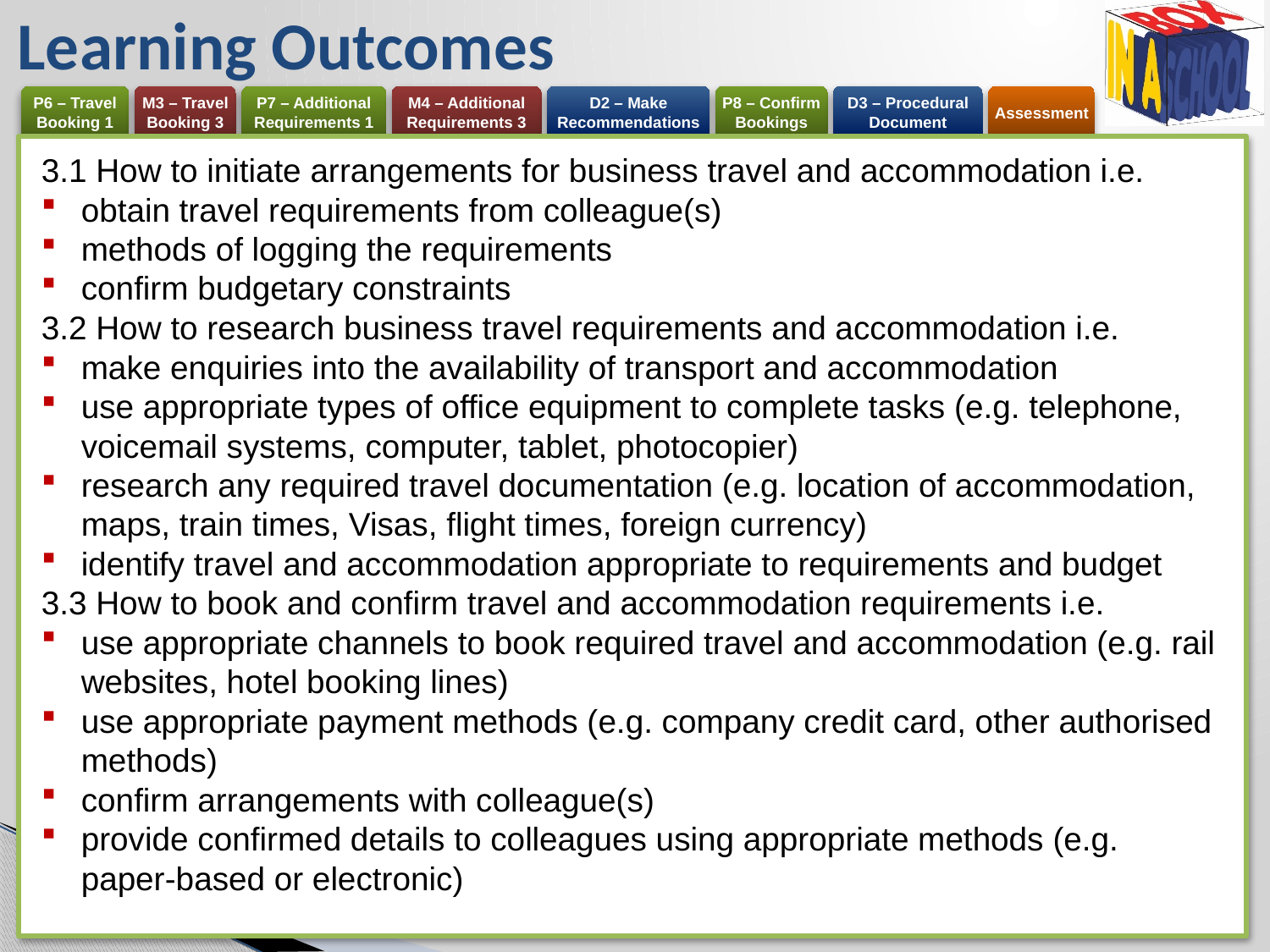

# Learning Outcomes
3.1 How to initiate arrangements for business travel and accommodation i.e.
obtain travel requirements from colleague(s)
methods of logging the requirements
confirm budgetary constraints
3.2 How to research business travel requirements and accommodation i.e.
make enquiries into the availability of transport and accommodation
use appropriate types of office equipment to complete tasks (e.g. telephone, voicemail systems, computer, tablet, photocopier)
research any required travel documentation (e.g. location of accommodation, maps, train times, Visas, flight times, foreign currency)
identify travel and accommodation appropriate to requirements and budget
3.3 How to book and confirm travel and accommodation requirements i.e.
use appropriate channels to book required travel and accommodation (e.g. rail websites, hotel booking lines)
use appropriate payment methods (e.g. company credit card, other authorised methods)
confirm arrangements with colleague(s)
provide confirmed details to colleagues using appropriate methods (e.g. paper-based or electronic)